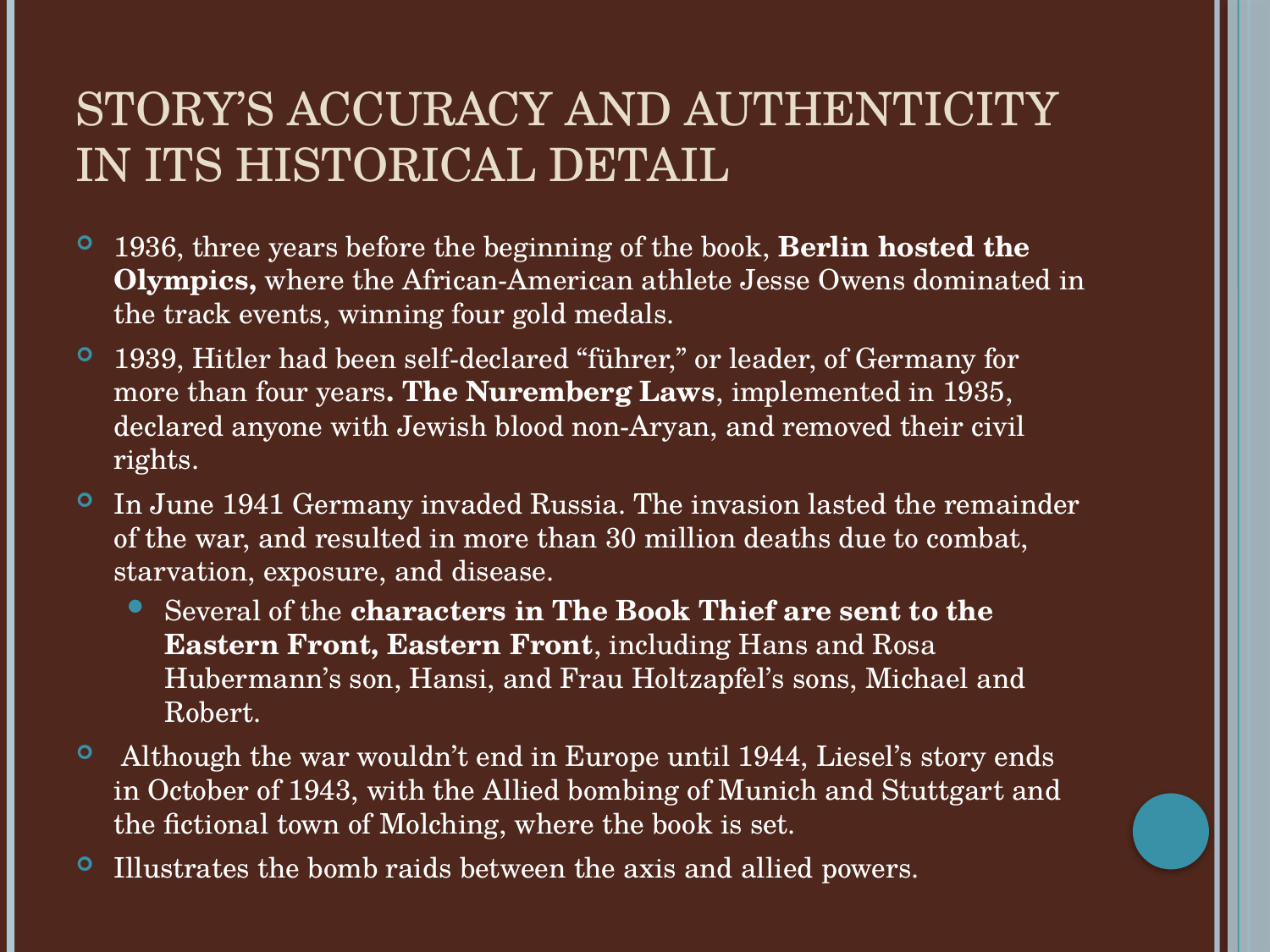

# Story’s Accuracy and authenticity in its Historical Detail
1936, three years before the beginning of the book, Berlin hosted the Olympics, where the African-American athlete Jesse Owens dominated in the track events, winning four gold medals.
1939, Hitler had been self-declared “führer,” or leader, of Germany for more than four years. The Nuremberg Laws, implemented in 1935, declared anyone with Jewish blood non-Aryan, and removed their civil rights.
In June 1941 Germany invaded Russia. The invasion lasted the remainder of the war, and resulted in more than 30 million deaths due to combat, starvation, exposure, and disease.
Several of the characters in The Book Thief are sent to the Eastern Front, Eastern Front, including Hans and Rosa Hubermann’s son, Hansi, and Frau Holtzapfel’s sons, Michael and Robert.
 Although the war wouldn’t end in Europe until 1944, Liesel’s story ends in October of 1943, with the Allied bombing of Munich and Stuttgart and the fictional town of Molching, where the book is set.
Illustrates the bomb raids between the axis and allied powers.